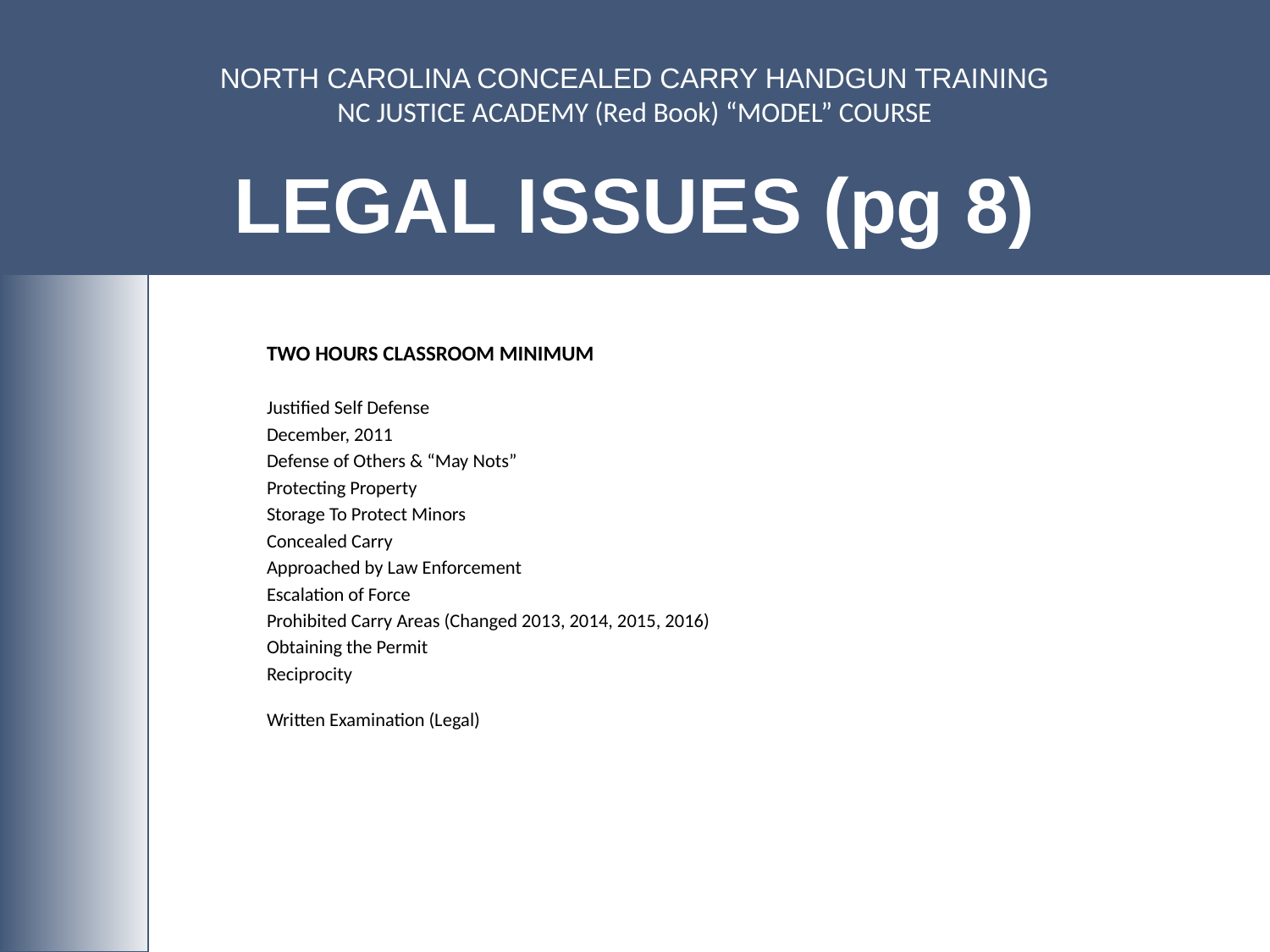

# NORTH CAROLINA CONCEALED CARRY HANDGUN TRAINING NC JUSTICE ACADEMY (Red Book) “MODEL” COURSE LEGAL ISSUES (pg 8)

TWO HOURS CLASSROOM MINIMUM

Justified Self Defense
December, 2011
Defense of Others & “May Nots”
Protecting Property
Storage To Protect Minors
Concealed Carry
Approached by Law Enforcement
Escalation of Force
Prohibited Carry Areas (Changed 2013, 2014, 2015, 2016)
Obtaining the Permit
Reciprocity

Written Examination (Legal)